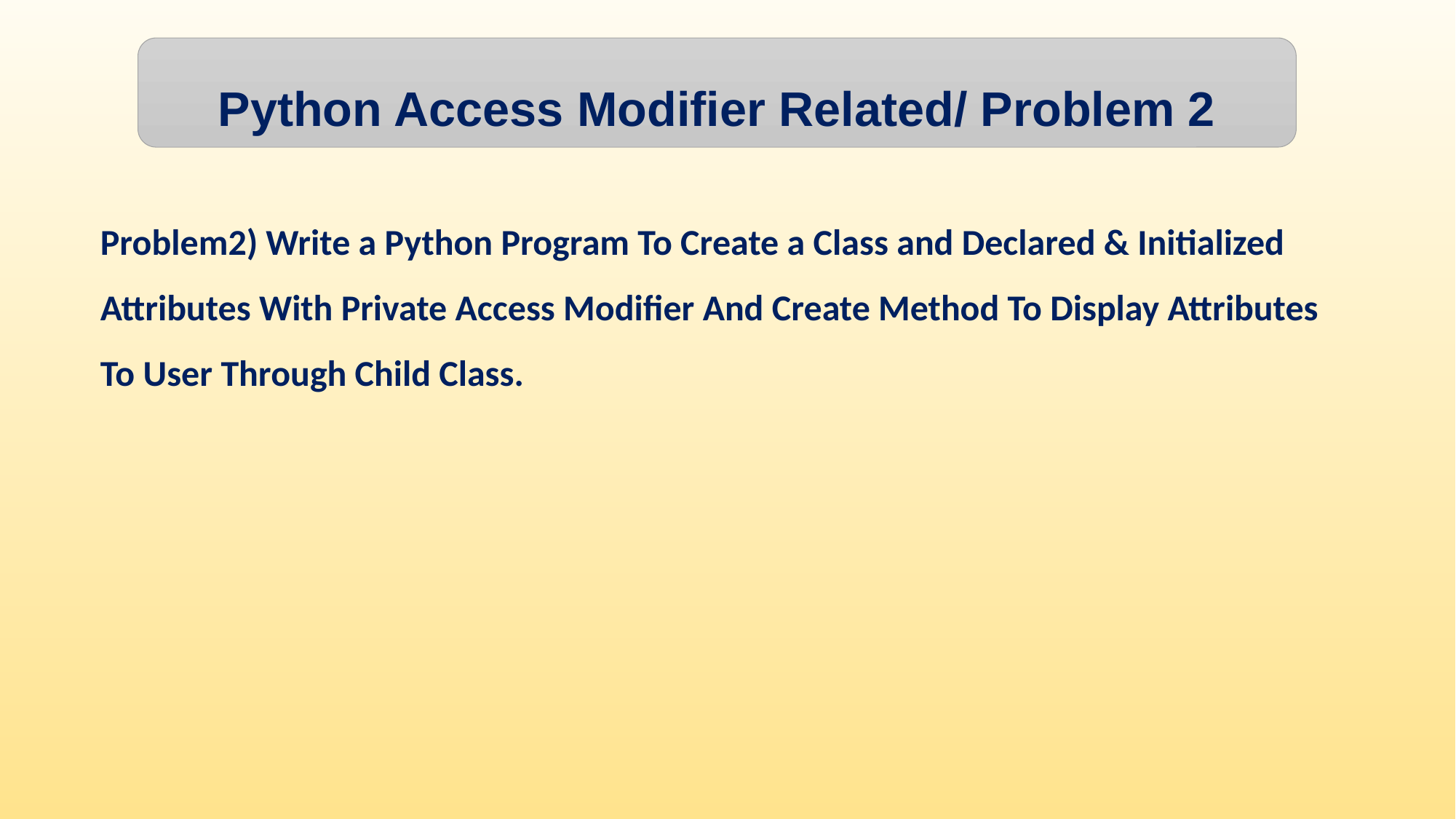

Python Access Modifier Related/ Problem 2
Problem2) Write a Python Program To Create a Class and Declared & Initialized Attributes With Private Access Modifier And Create Method To Display Attributes To User Through Child Class.